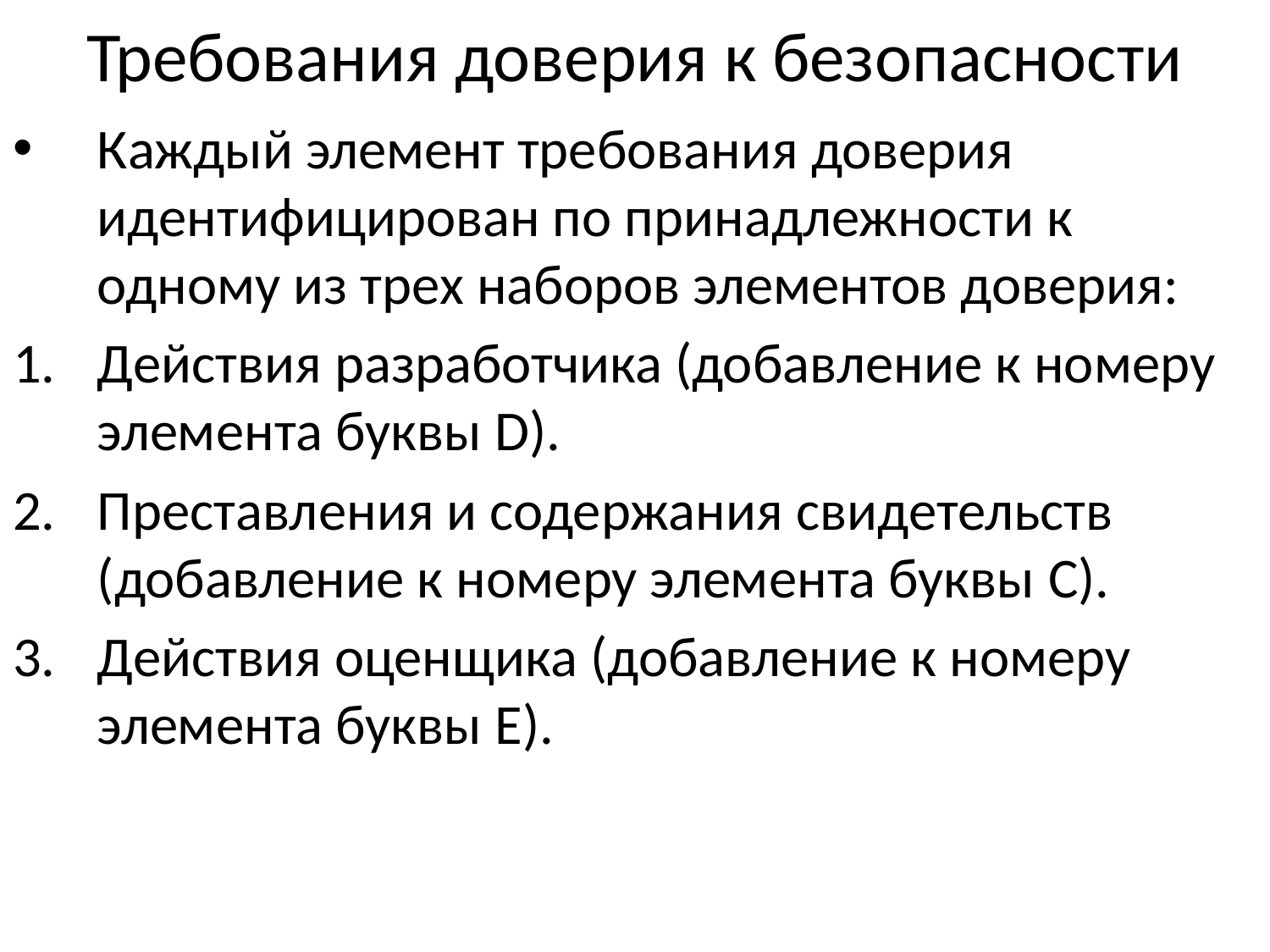

# Требования доверия к безопасности
Каждый элемент требования доверия идентифицирован по принадлежности к одному из трех наборов элементов доверия:
Действия разработчика (добавление к номеру элемента буквы D).
Преставления и содержания свидетельств (добавление к номеру элемента буквы C).
Действия оценщика (добавление к номеру элемента буквы E).